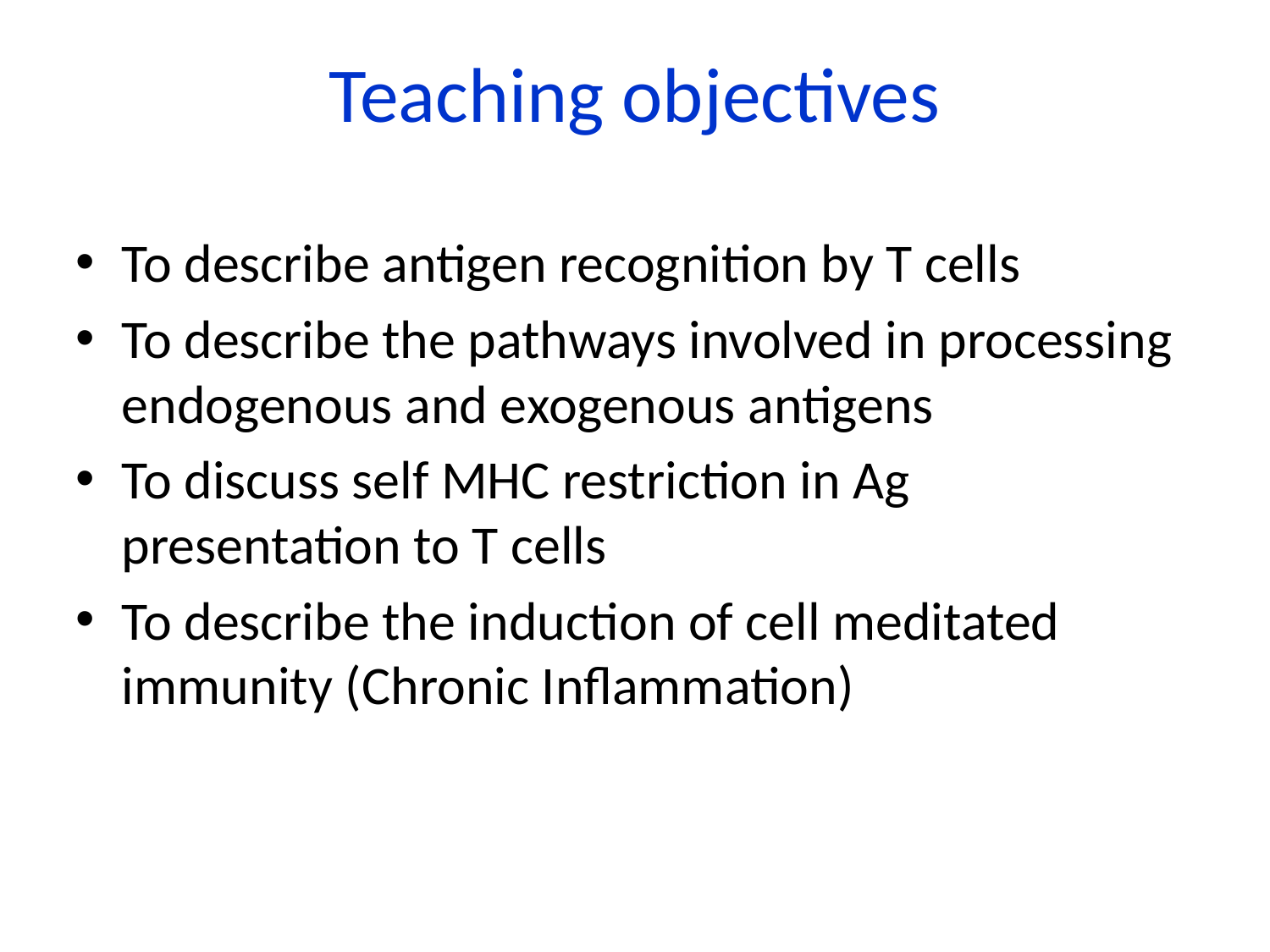

Teaching objectives
To describe antigen recognition by T cells
To describe the pathways involved in processing endogenous and exogenous antigens
To discuss self MHC restriction in Ag presentation to T cells
To describe the induction of cell meditated immunity (Chronic Inflammation)